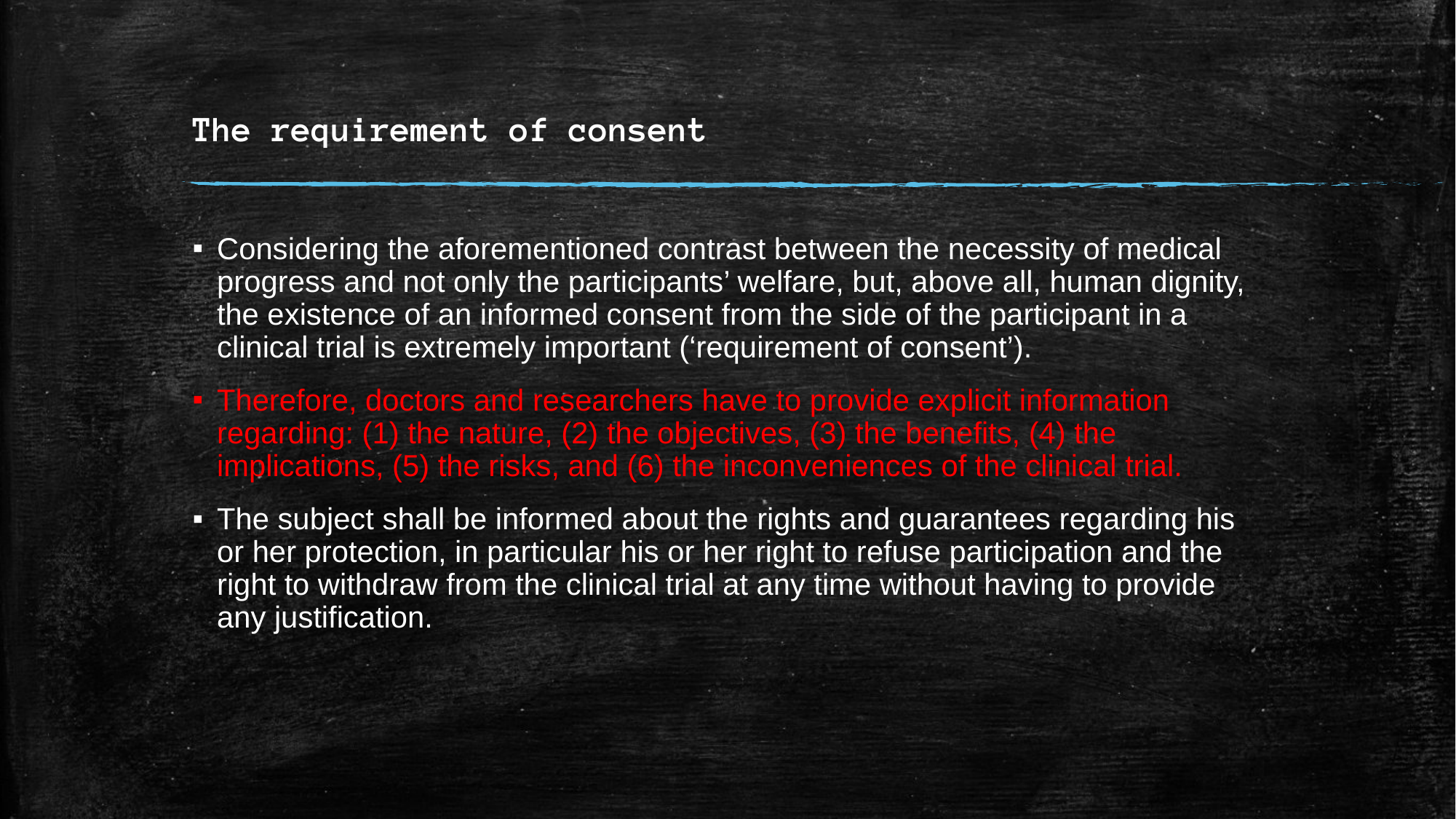

# The requirement of consent
Considering the aforementioned contrast between the necessity of medical progress and not only the participants’ welfare, but, above all, human dignity, the existence of an informed consent from the side of the participant in a clinical trial is extremely important (‘requirement of consent’).
Therefore, doctors and researchers have to provide explicit information regarding: (1) the nature, (2) the objectives, (3) the benefits, (4) the implications, (5) the risks, and (6) the inconveniences of the clinical trial.
The subject shall be informed about the rights and guarantees regarding his or her protection, in particular his or her right to refuse participation and the right to withdraw from the clinical trial at any time without having to provide any justification.